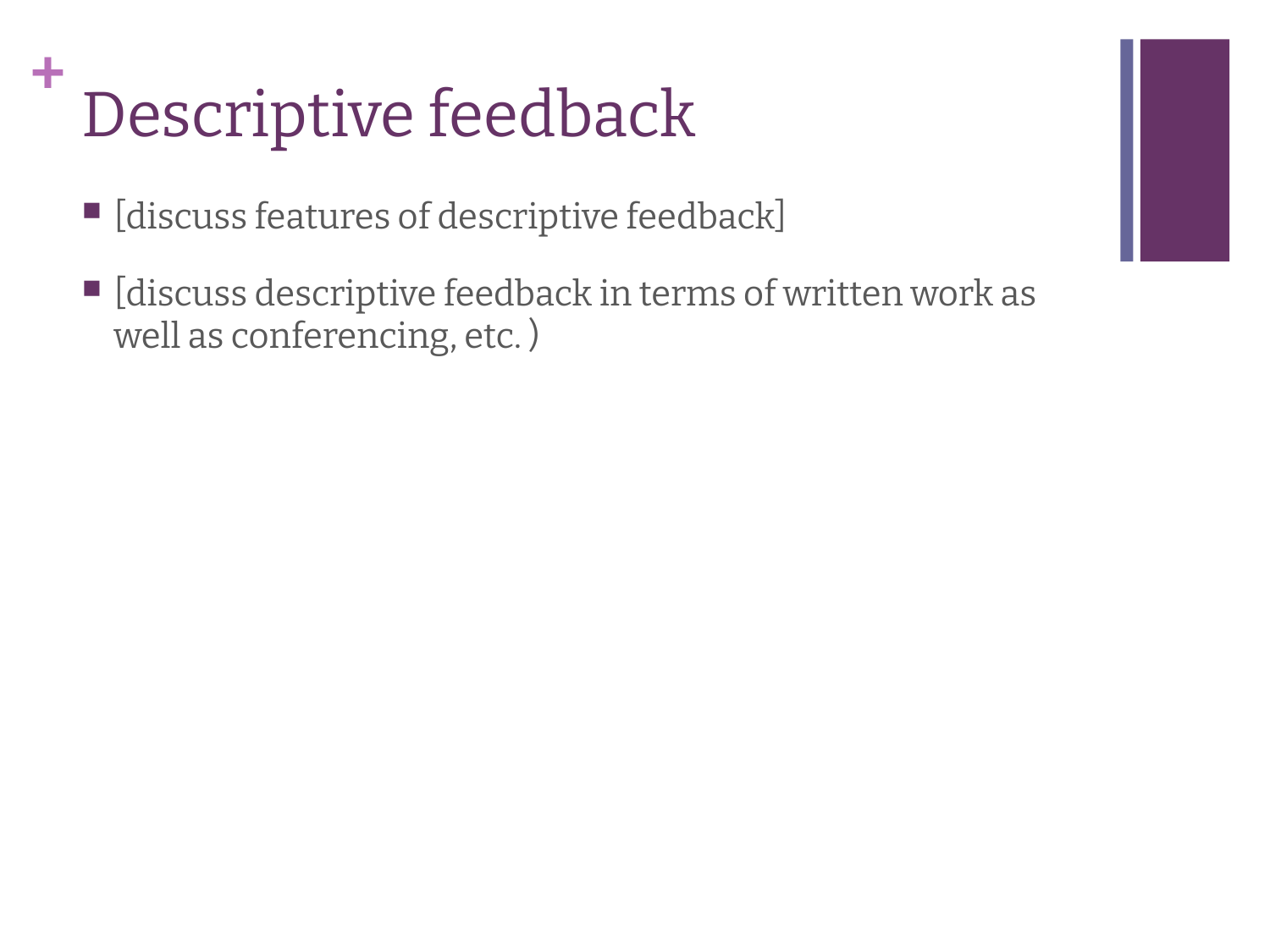

# Descriptive feedback
[discuss features of descriptive feedback]
[discuss descriptive feedback in terms of written work as well as conferencing, etc. )